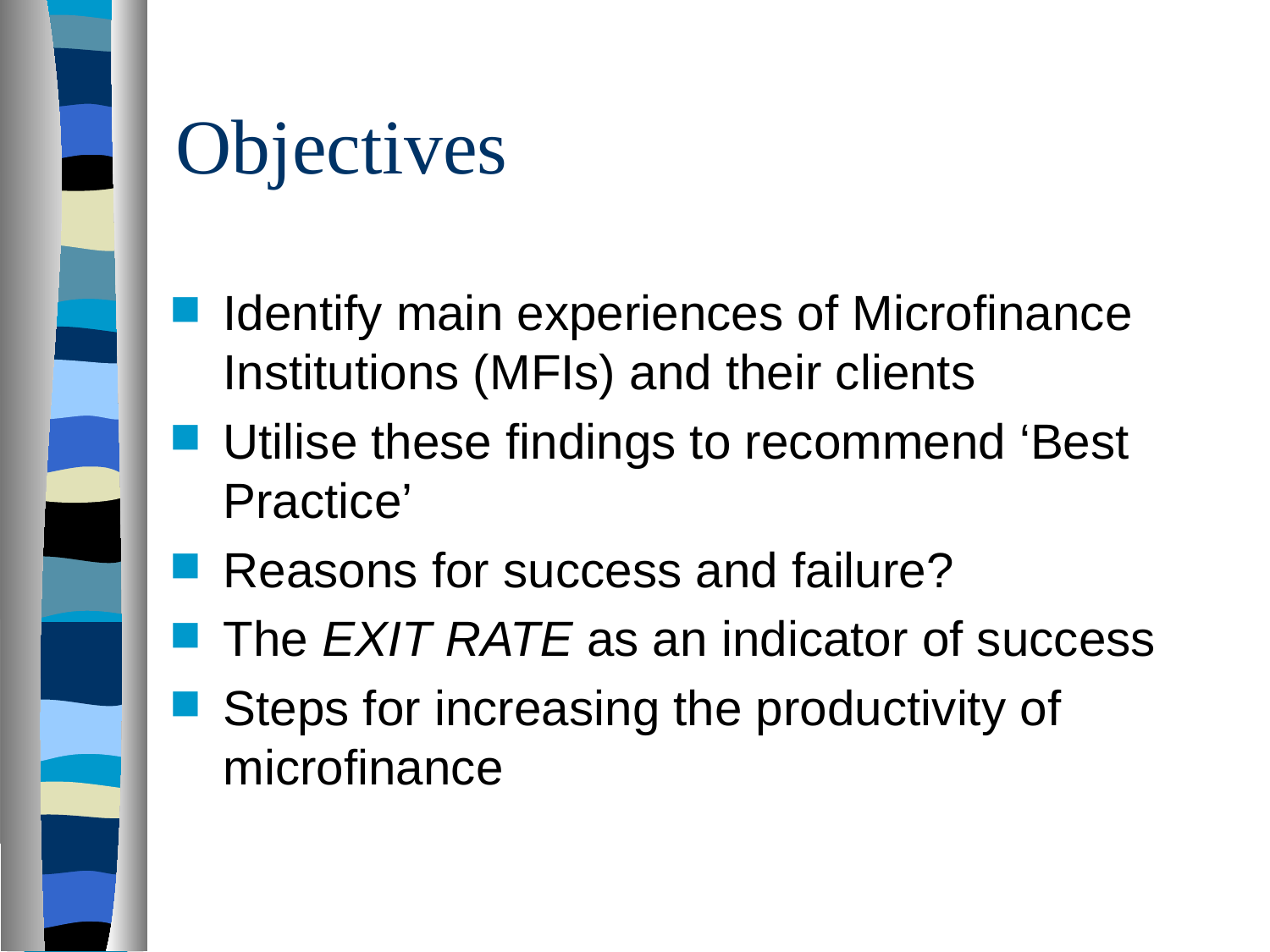

# Objectives
Identify main experiences of Microfinance Institutions (MFIs) and their clients
Utilise these findings to recommend ‘Best Practice’
Reasons for success and failure?
The EXIT RATE as an indicator of success
Steps for increasing the productivity of microfinance